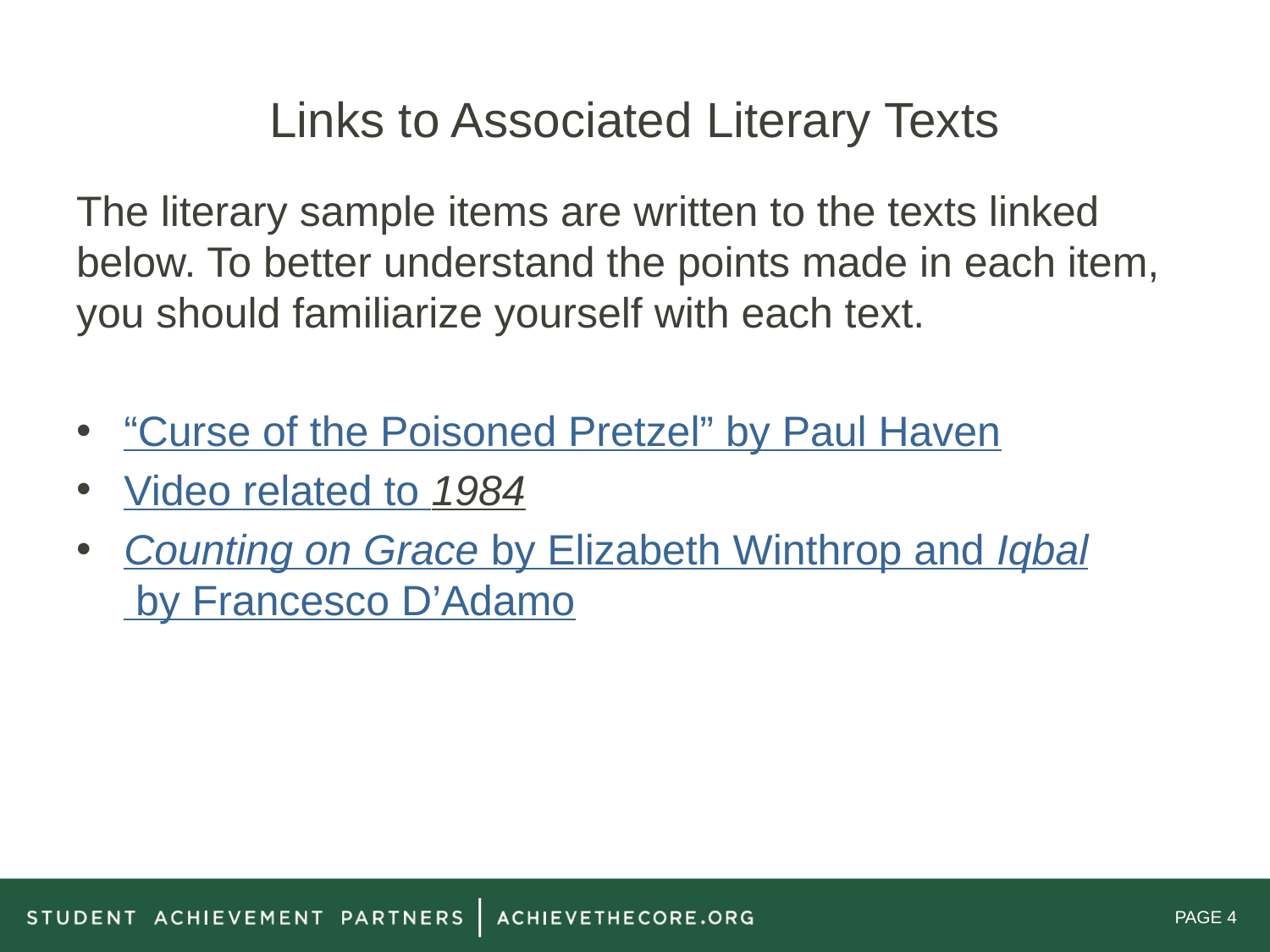

# Links to Associated Literary Texts
The literary sample items are written to the texts linked below. To better understand the points made in each item, you should familiarize yourself with each text.

“Curse of the Poisoned Pretzel” by Paul Haven
Video related to 1984
Counting on Grace by Elizabeth Winthrop and Iqbal by Francesco D’Adamo